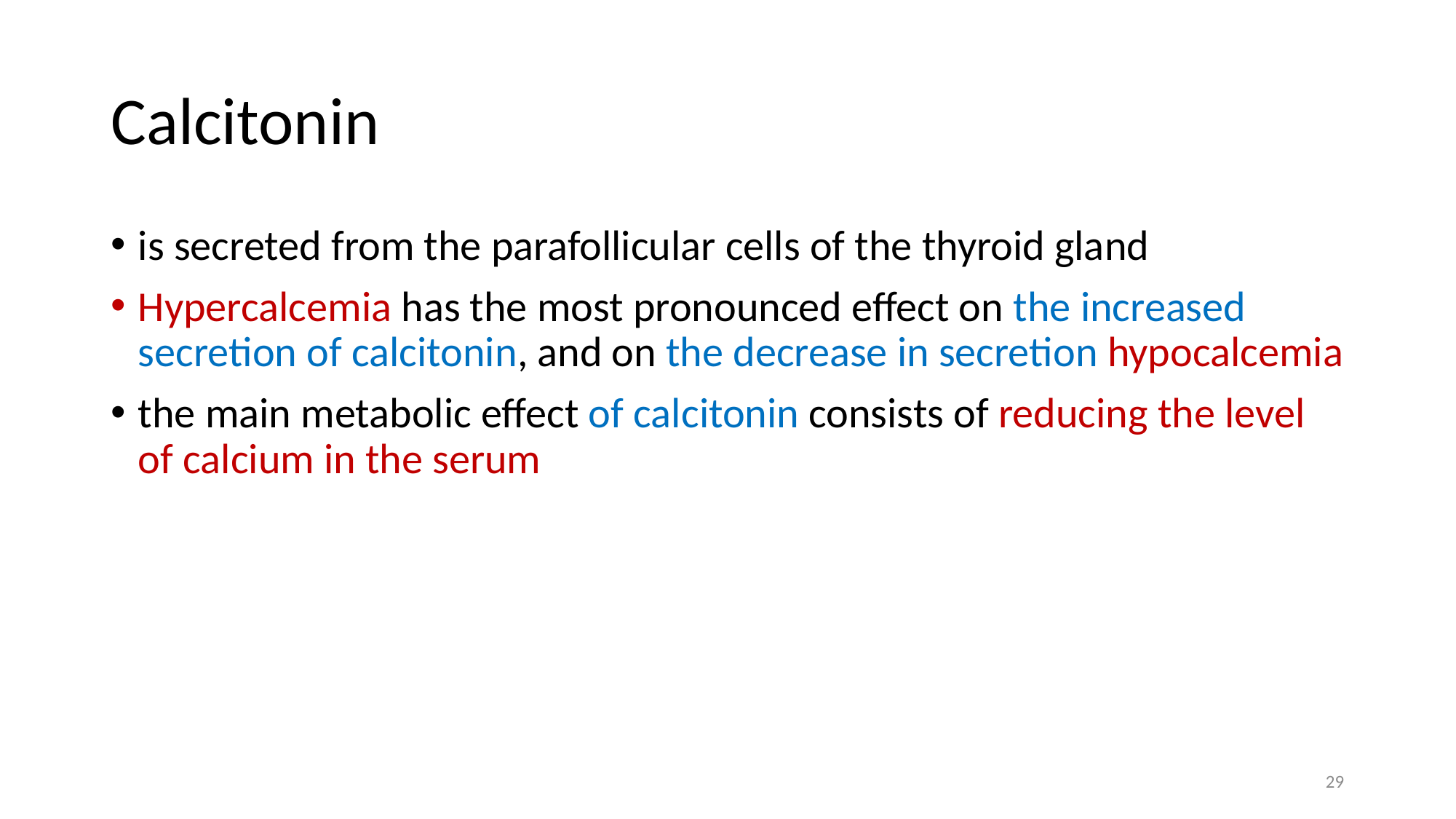

# Calcitonin
is secreted from the parafollicular cells of the thyroid gland
Hypercalcemia has the most pronounced effect on the increased secretion of calcitonin, and on the decrease in secretion hypocalcemia
the main metabolic effect of calcitonin consists of reducing the level of calcium in the serum

29